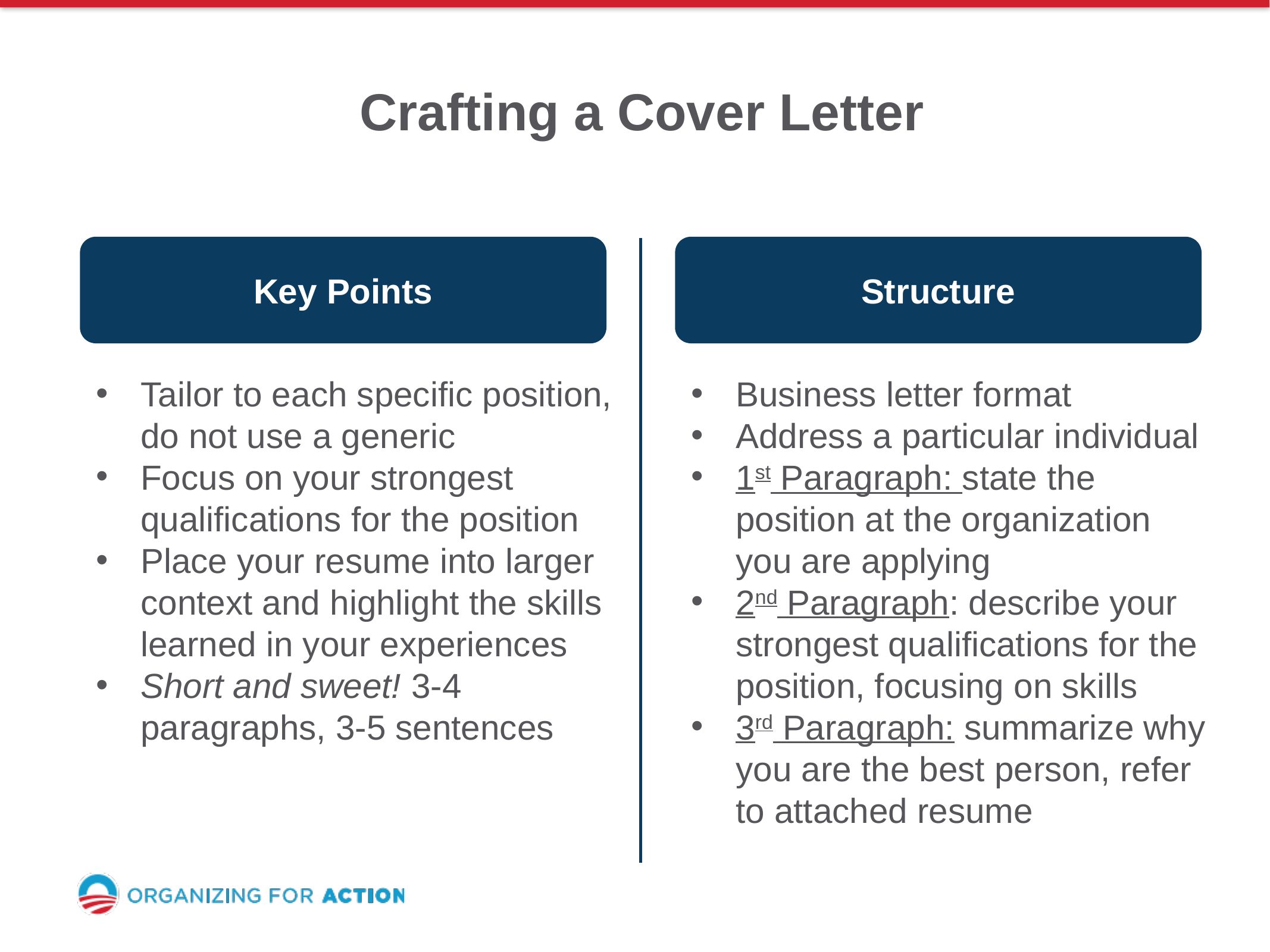

Crafting a Cover Letter
Key Points
Structure

Tailor to each specific position, do not use a generic
Focus on your strongest qualifications for the position
Place your resume into larger context and highlight the skills learned in your experiences
Short and sweet! 3-4 paragraphs, 3-5 sentences

Business letter format
Address a particular individual
1st Paragraph: state the position at the organization you are applying
2nd Paragraph: describe your strongest qualifications for the position, focusing on skills
3rd Paragraph: summarize why you are the best person, refer to attached resume